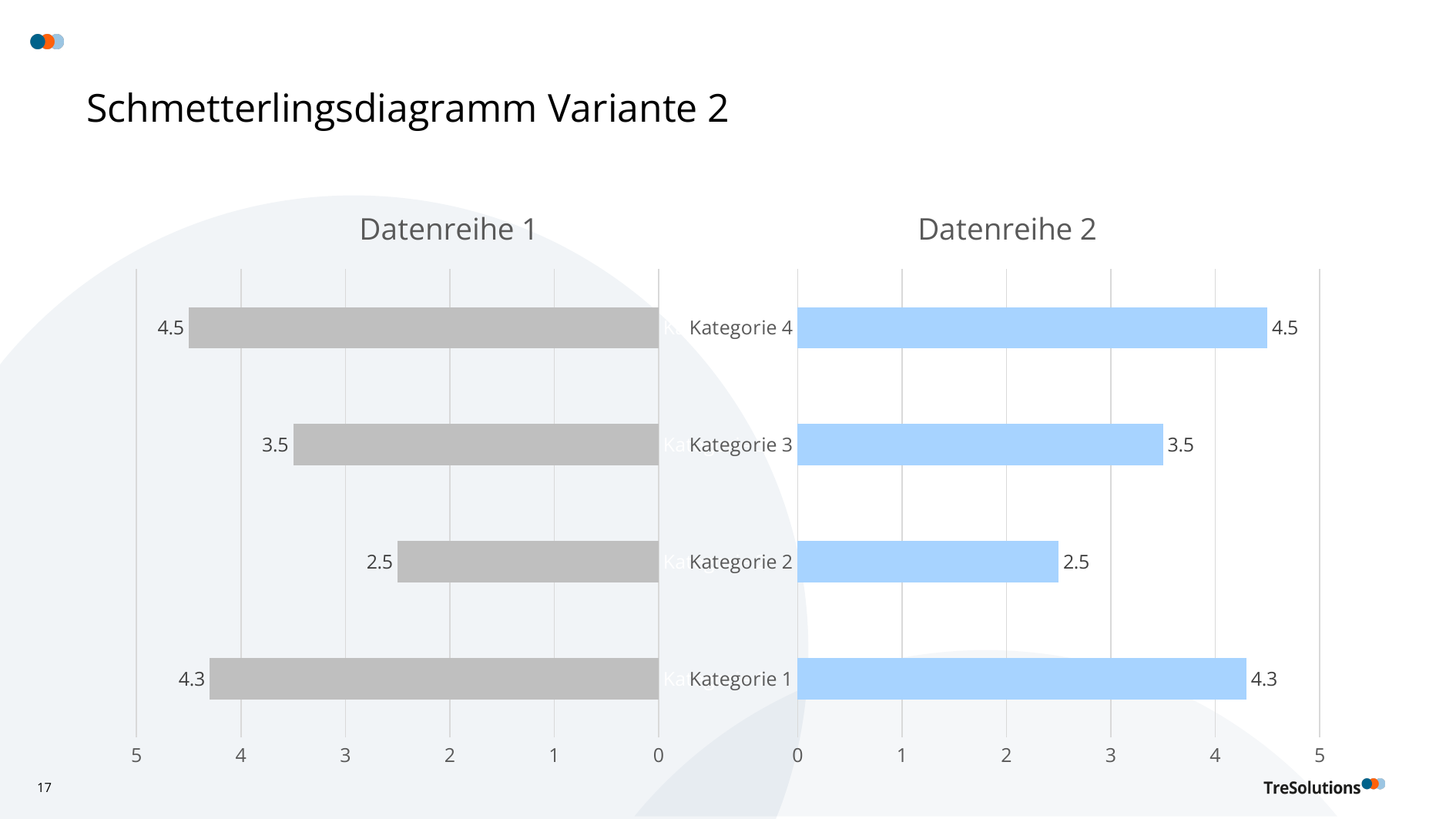

# Schmetterlingsdiagramm Variante 2

### Chart:

| Category | Datenreihe 1 |
|---|---|
| Kategorie 1 | 4.3 |
| Kategorie 2 | 2.5 |
| Kategorie 3 | 3.5 |
| Kategorie 4 | 4.5 |

### Chart: Datenreihe 2

| Category | Datenreihe 1 |
|---|---|
| Kategorie 1 | 4.3 |
| Kategorie 2 | 2.5 |
| Kategorie 3 | 3.5 |
| Kategorie 4 | 4.5 |
17